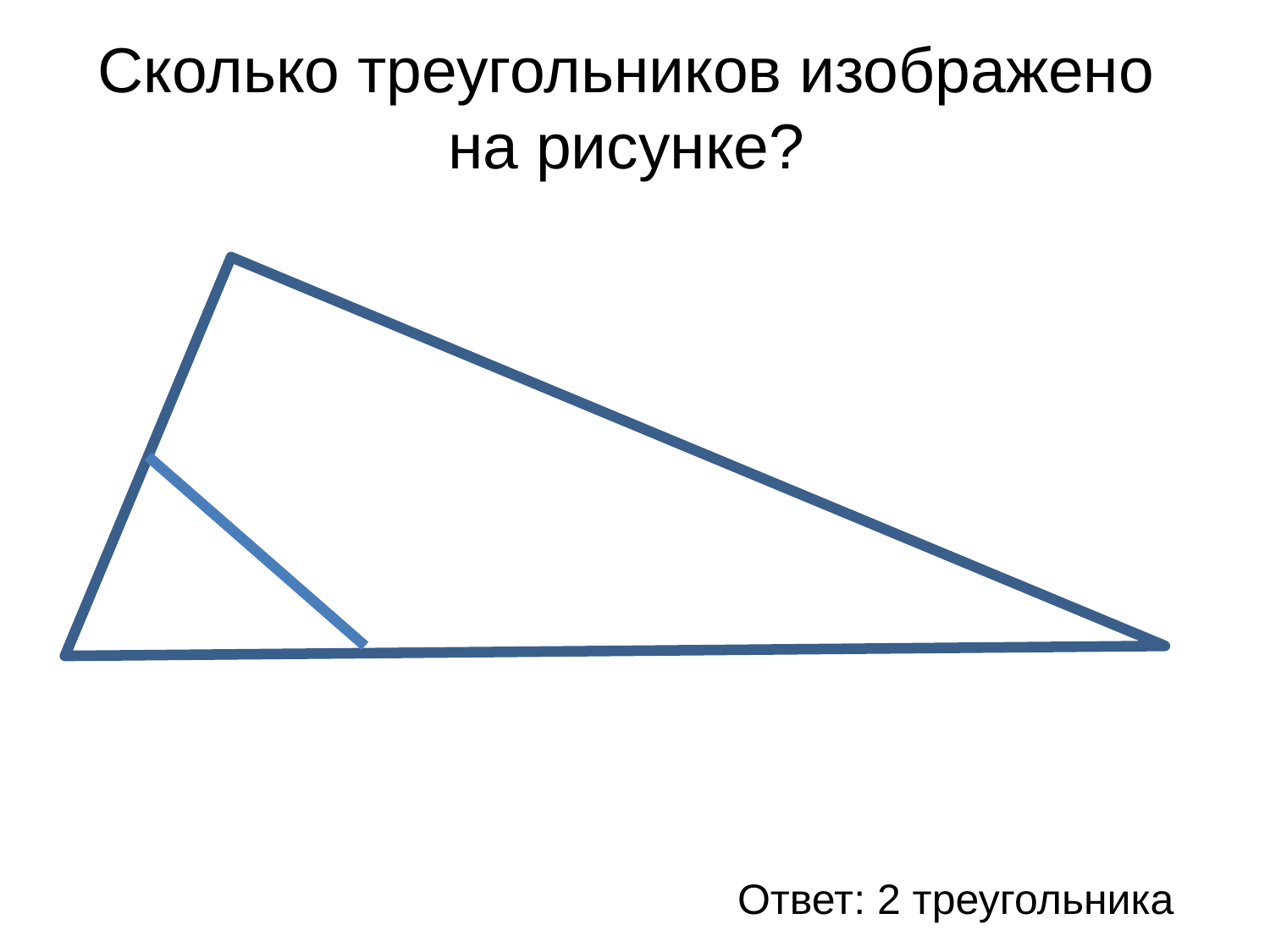

# Сколько треугольников изображено на рисунке?

Ответ: 2 треугольника